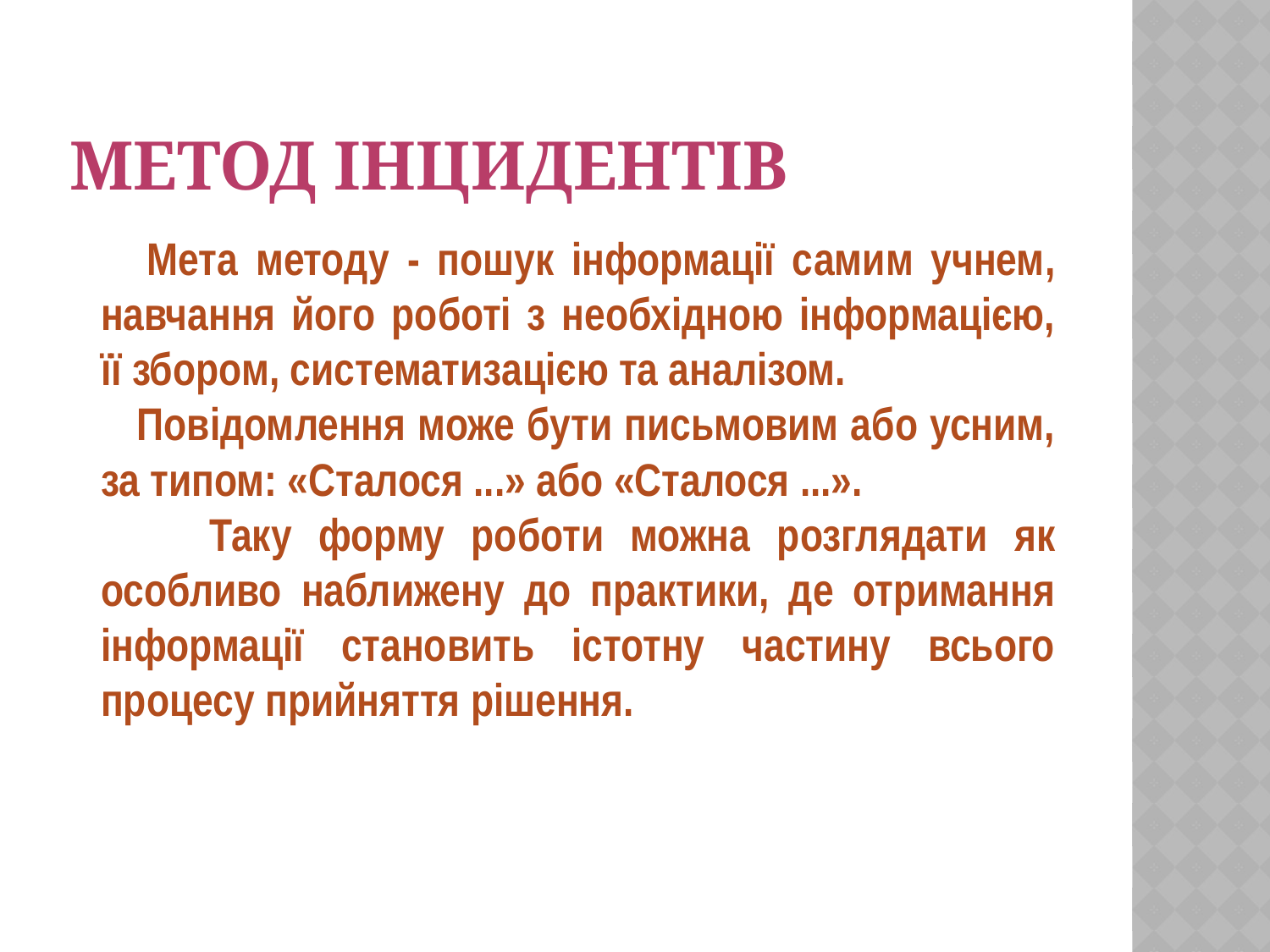

# Метод інцидентів
    Мета методу - пошук інформації самим учнем, навчання його роботі з необхідною інформацією, її збором, систематизацією та аналізом.
     Повідомлення може бути письмовим або усним, за типом: «Сталося ...» або «Сталося ...».
     Таку форму роботи можна розглядати як особливо наближену до практики, де отримання інформації становить істотну частину всього процесу прийняття рішення.